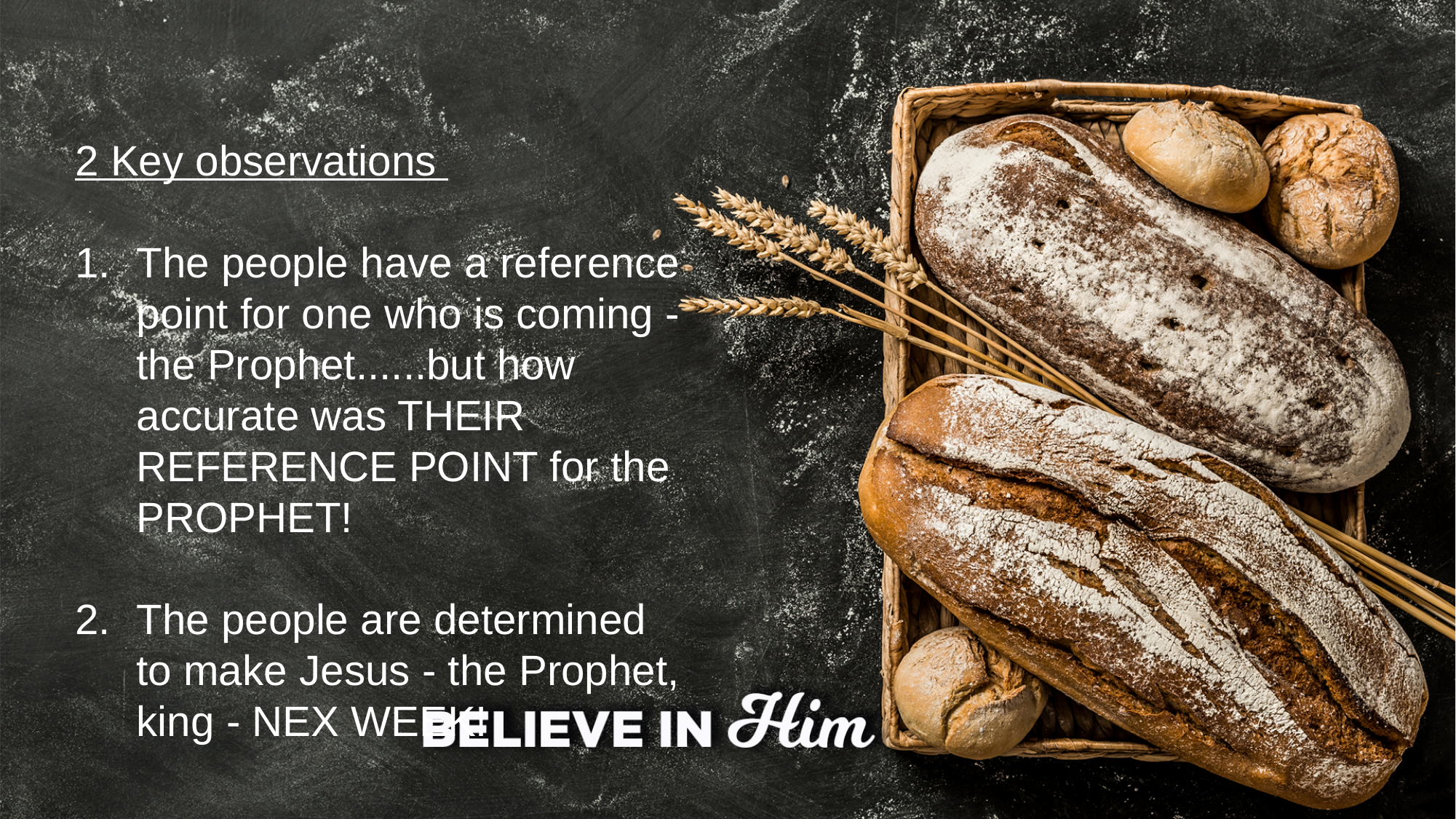

2 Key observations

The people have a reference point for one who is coming - the Prophet......but how accurate was THEIR REFERENCE POINT for the PROPHET!

The people are determined to make Jesus - the Prophet, king - NEX WEEK!